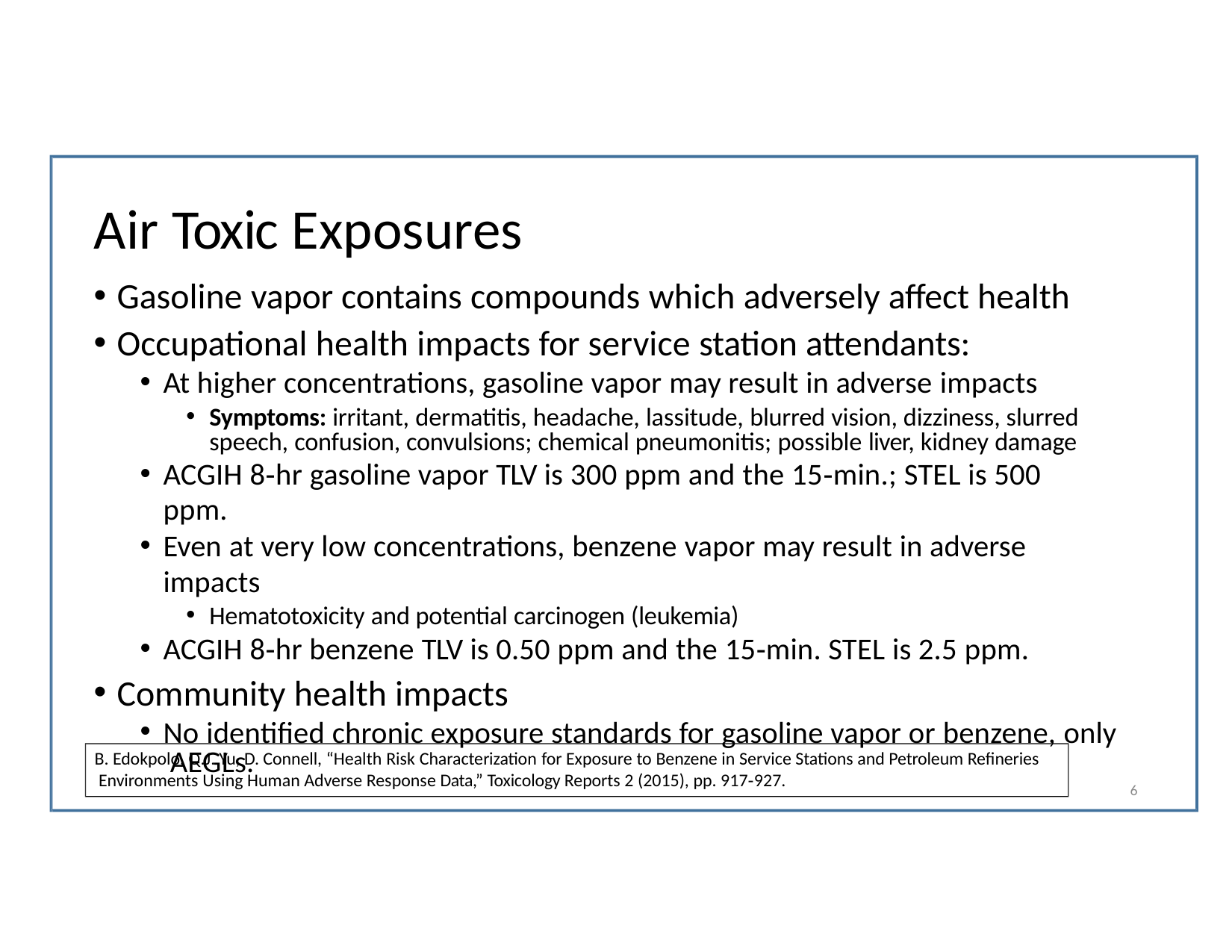

# Air Toxic Exposures
Gasoline vapor contains compounds which adversely affect health
Occupational health impacts for service station attendants:
At higher concentrations, gasoline vapor may result in adverse impacts
Symptoms: irritant, dermatitis, headache, lassitude, blurred vision, dizziness, slurred  speech, confusion, convulsions; chemical pneumonitis; possible liver, kidney damage
ACGIH 8‐hr gasoline vapor TLV is 300 ppm and the 15‐min.; STEL is 500 ppm.
Even at very low concentrations, benzene vapor may result in adverse impacts
Hematotoxicity and potential carcinogen (leukemia)
ACGIH 8‐hr benzene TLV is 0.50 ppm and the 15‐min. STEL is 2.5 ppm.
Community health impacts
No identified chronic exposure standards for gasoline vapor or benzene, only  AEGLs.

B. Edokpolo, Q.J. Yu, D. Connell, “Health Risk Characterization for Exposure to Benzene in Service Stations and Petroleum Refineries  Environments Using Human Adverse Response Data,” Toxicology Reports 2 (2015), pp. 917‐927.
6